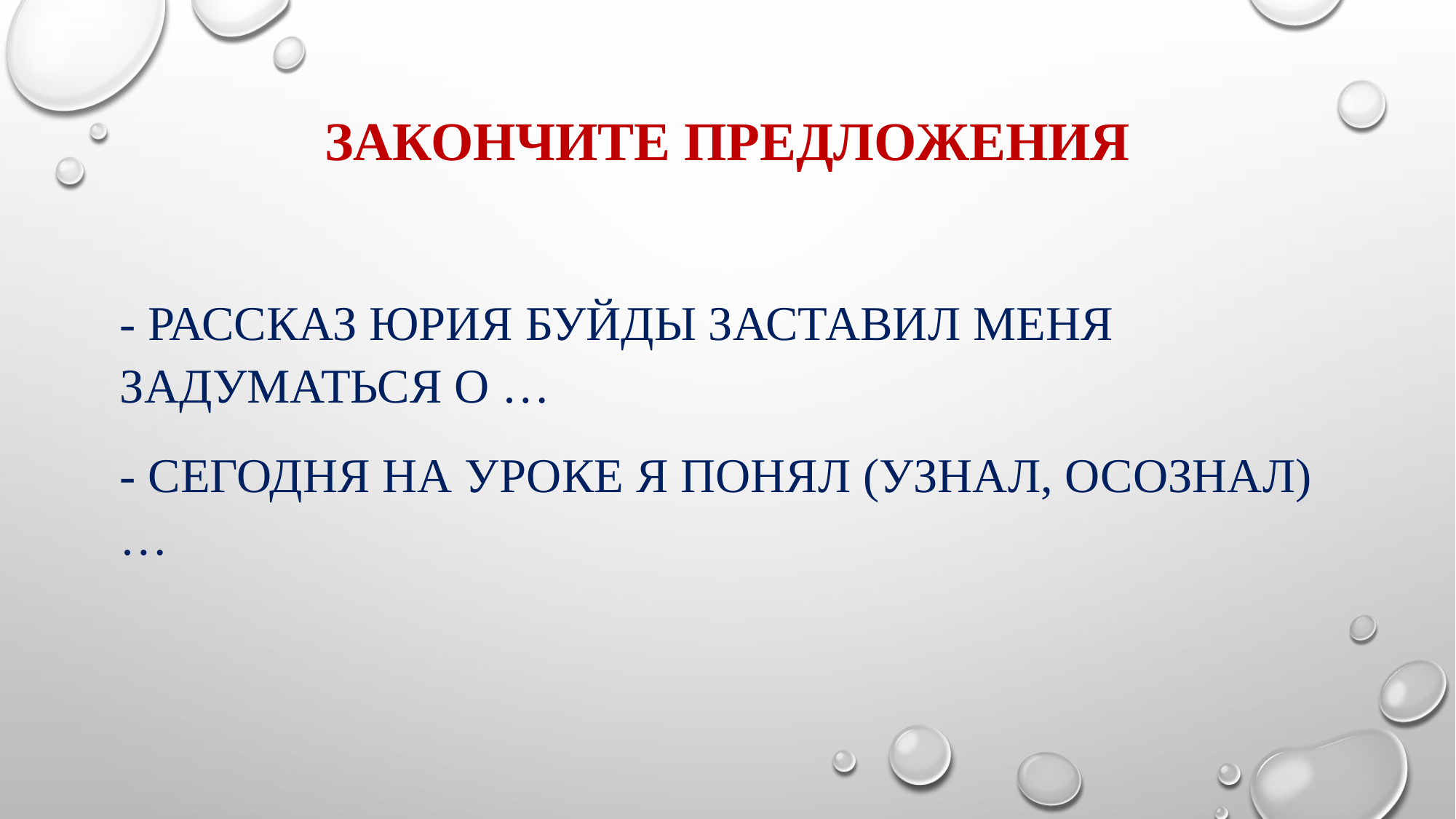

# закончите предложения
- рассказ Юрия Буйды заставил меня задуматься о …
- сегодня на уроке я понял (узнал, осознал)  …